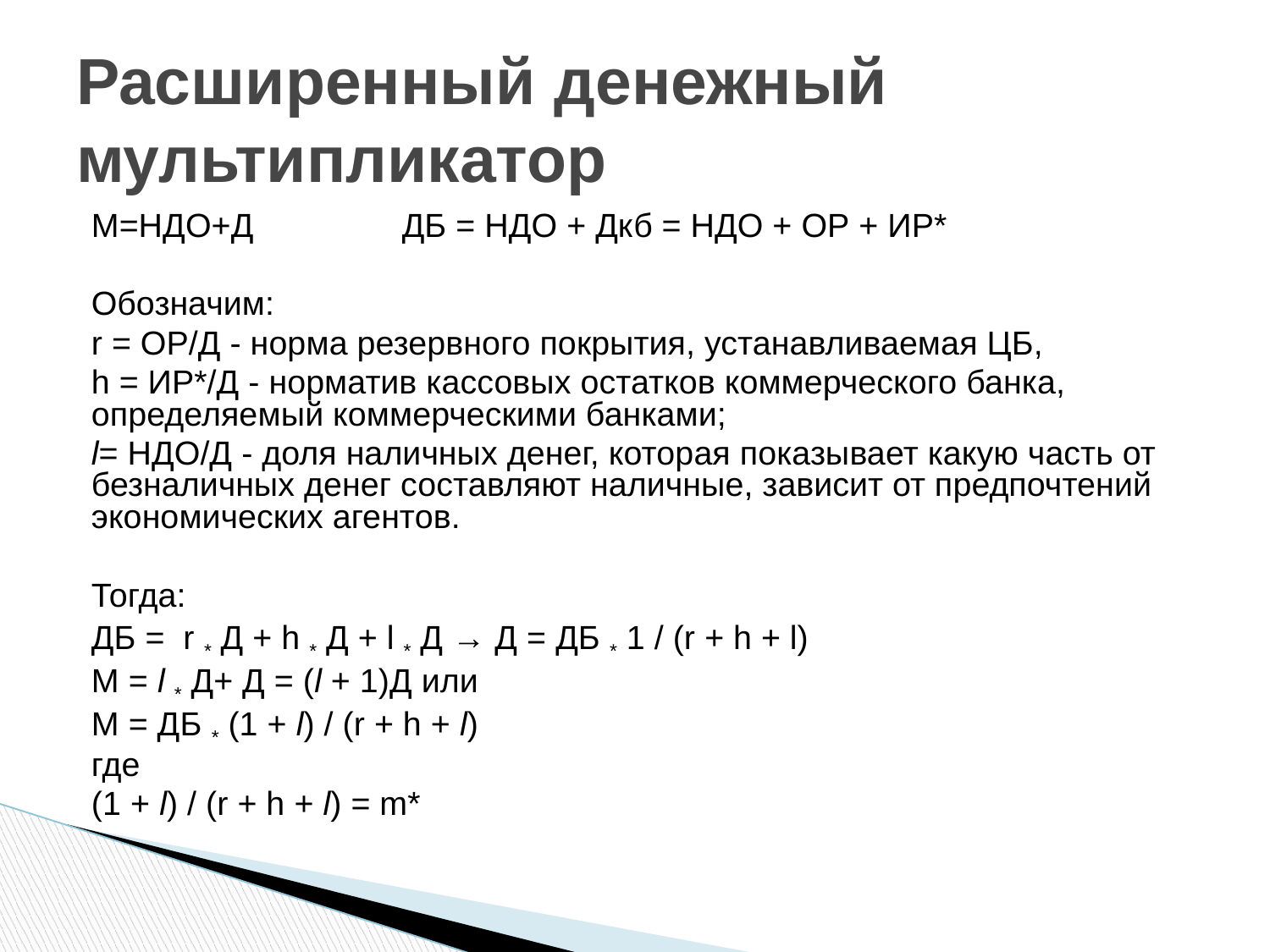

# Расширенный денежный мультипликатор
М=НДО+Д                ДБ = НДО + Дкб = НДО + ОР + ИР*

Обозначим:
r = ОР/Д - норма резервного покрытия, устанавливаемая ЦБ,
h = ИР*/Д - норматив кассовых остатков коммерческого банка, определяемый коммерческими банками;
l= НДО/Д - доля наличных денег, которая показывает какую часть от безналичных денег составляют наличные, зависит от предпочтений экономических агентов.

Тогда:
ДБ =  r * Д + h * Д + l * Д → Д = ДБ * 1 / (r + h + l)
М = l * Д+ Д = (l + 1)Д или
М = ДБ * (1 + l) / (r + h + l)
где
(1 + l) / (r + h + l) = m*